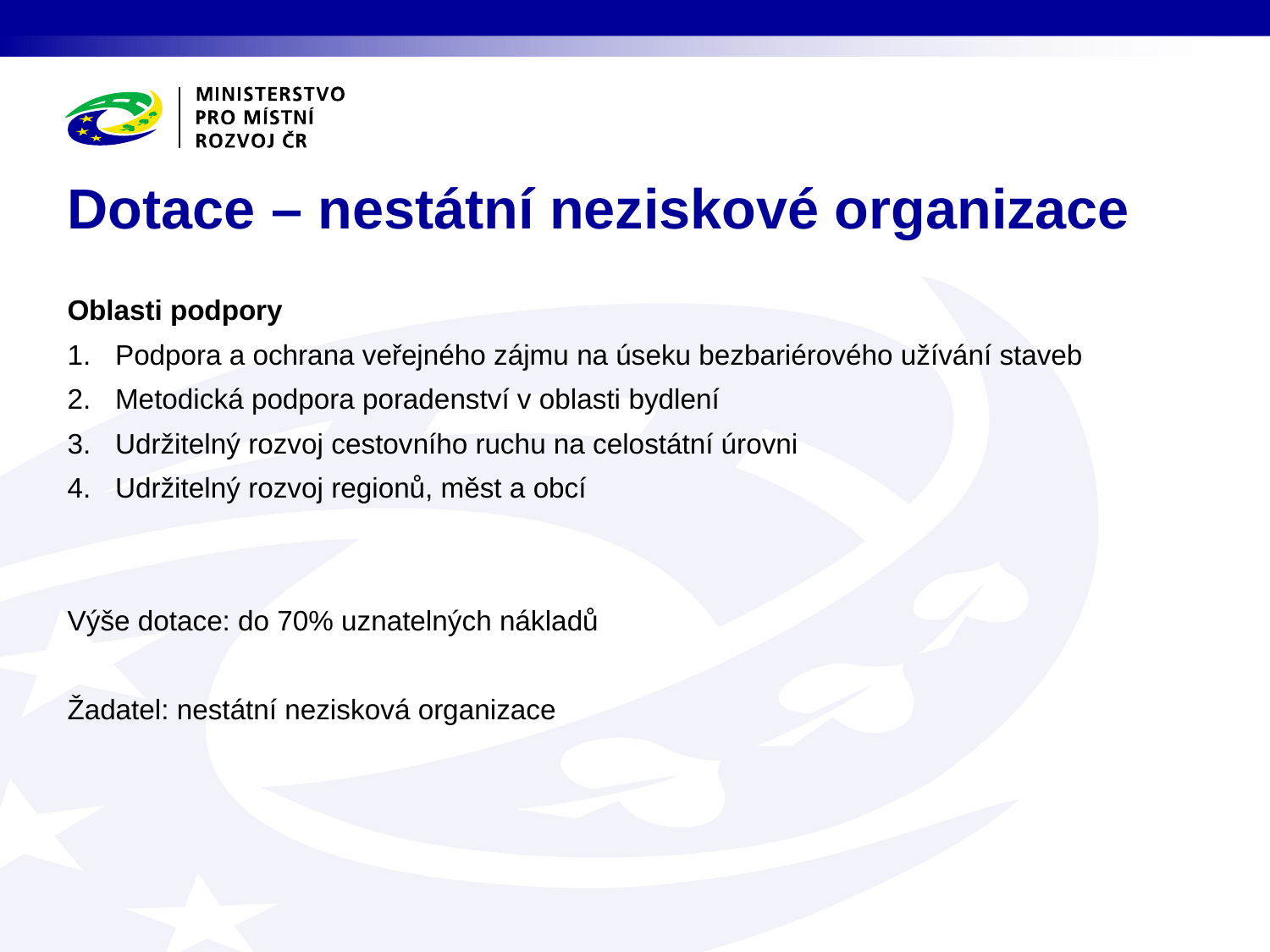

# Dotace – nestátní neziskové organizace
Oblasti podpory
Podpora a ochrana veřejného zájmu na úseku bezbariérového užívání staveb
Metodická podpora poradenství v oblasti bydlení
Udržitelný rozvoj cestovního ruchu na celostátní úrovni
Udržitelný rozvoj regionů, měst a obcí

Výše dotace: do 70% uznatelných nákladů

Žadatel: nestátní nezisková organizace